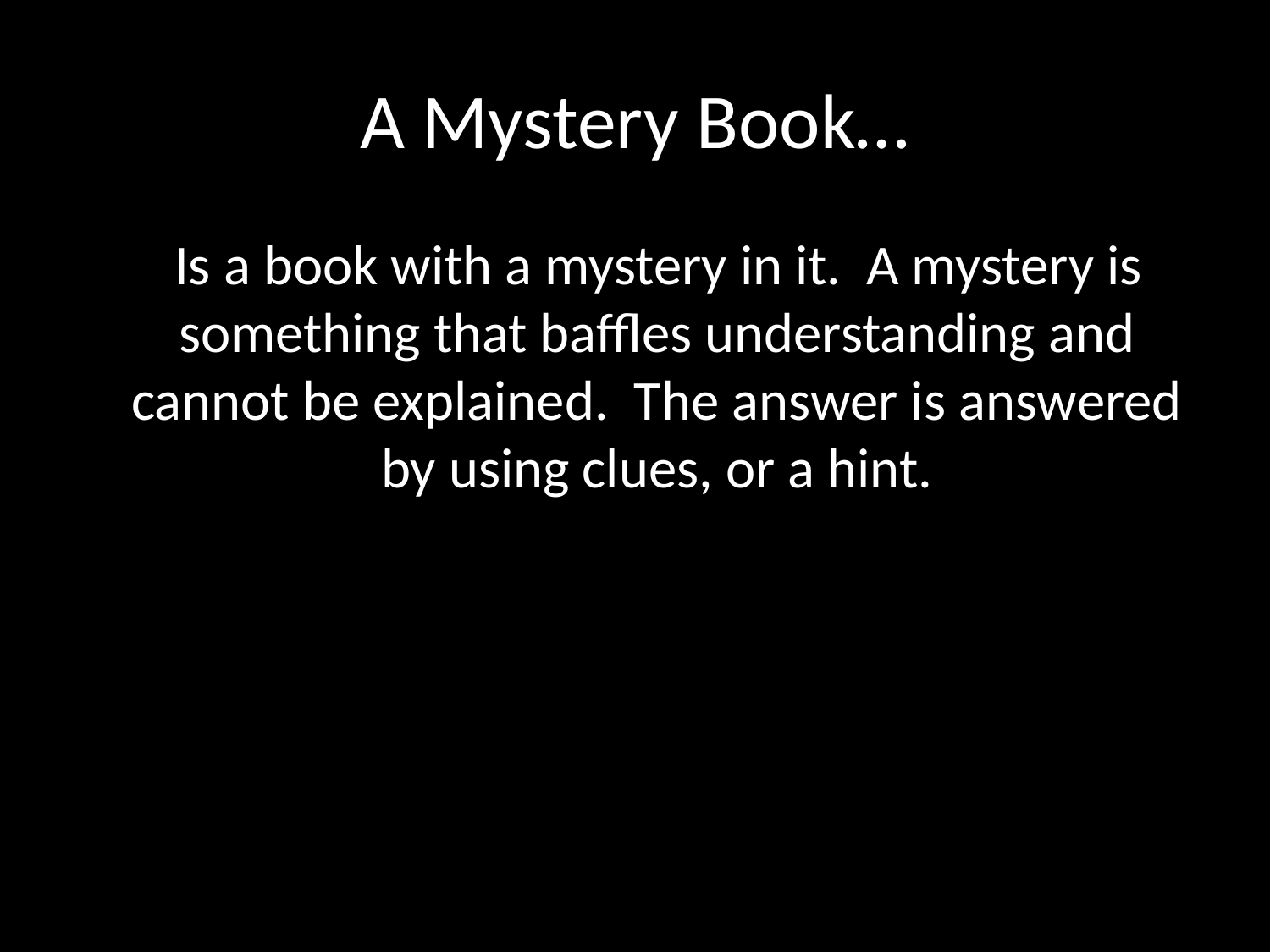

# A Mystery Book…
    Is a book with a mystery in it.  A mystery is something that baffles understanding and cannot be explained.  The answer is answered by using clues, or a hint.